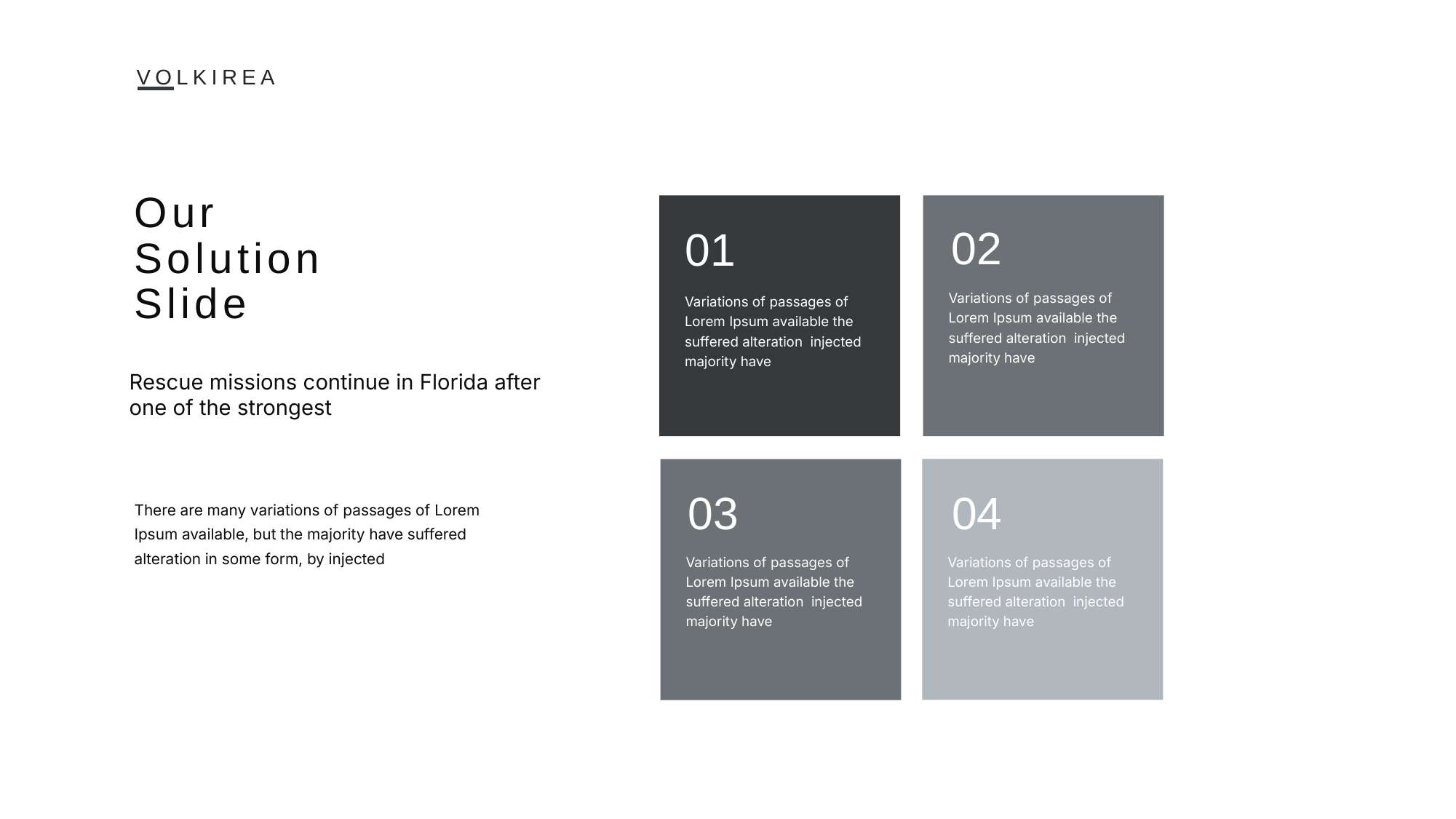

VOLKIREA
Our
Solution
Slide

02
01
Variations of passages of Lorem Ipsum available the suffered alteration  injected
majority have
Variations of passages of Lorem Ipsum available the suffered alteration  injected
majority have
Rescue missions continue in Florida after one of the strongest

04
03
There are many variations of passages of Lorem Ipsum available, but the majority have suffered alteration in some form, by injected
Variations of passages of Lorem Ipsum available the suffered alteration  injected
majority have
Variations of passages of Lorem Ipsum available the suffered alteration  injected
majority have